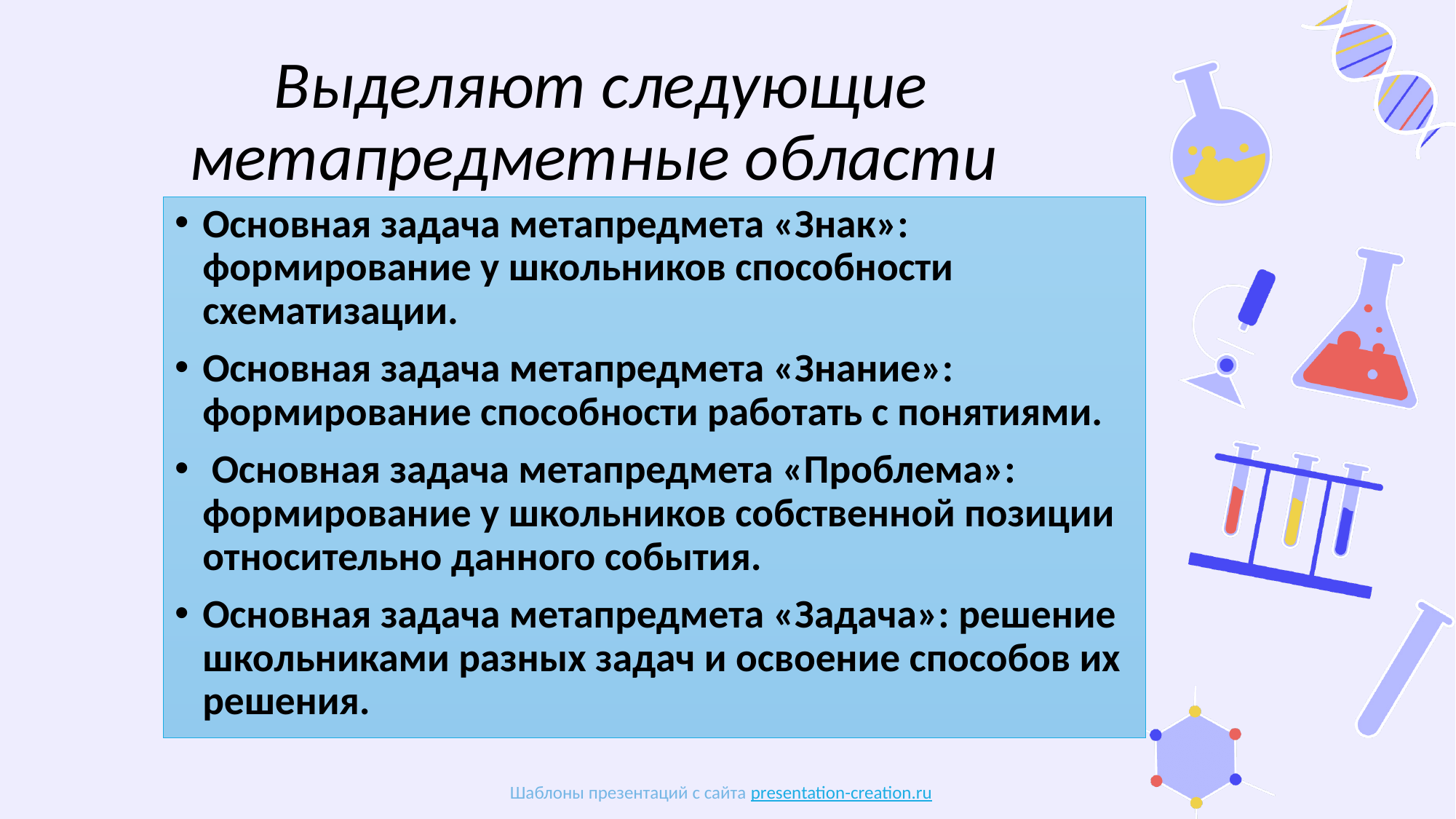

# Выделяют следующие метапредметные области
Основная задача метапредмета «Знак»: формирование у школьников способности схематизации.
Основная задача метапредмета «Знание»: формирование способности работать с понятиями.
 Основная задача метапредмета «Проблема»: формирование у школьников собственной позиции относительно данного события.
Основная задача метапредмета «Задача»: решение школьниками разных задач и освоение способов их решения.

Шаблоны презентаций с сайта presentation-creation.ru